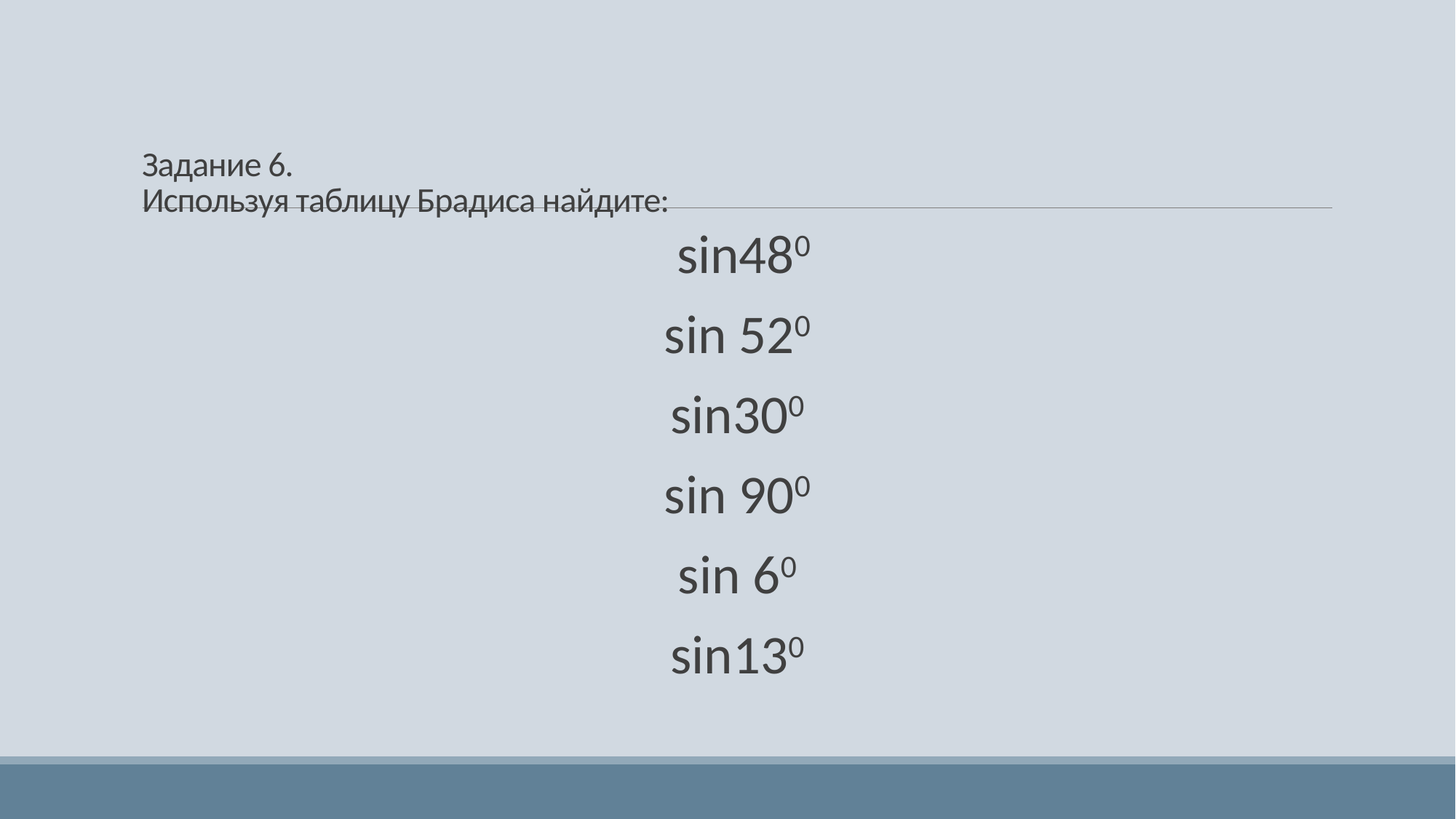

# Задание 6. Используя таблицу Брадиса найдите:
 sin480
sin 520
sin300
sin 900
sin 60
sin130